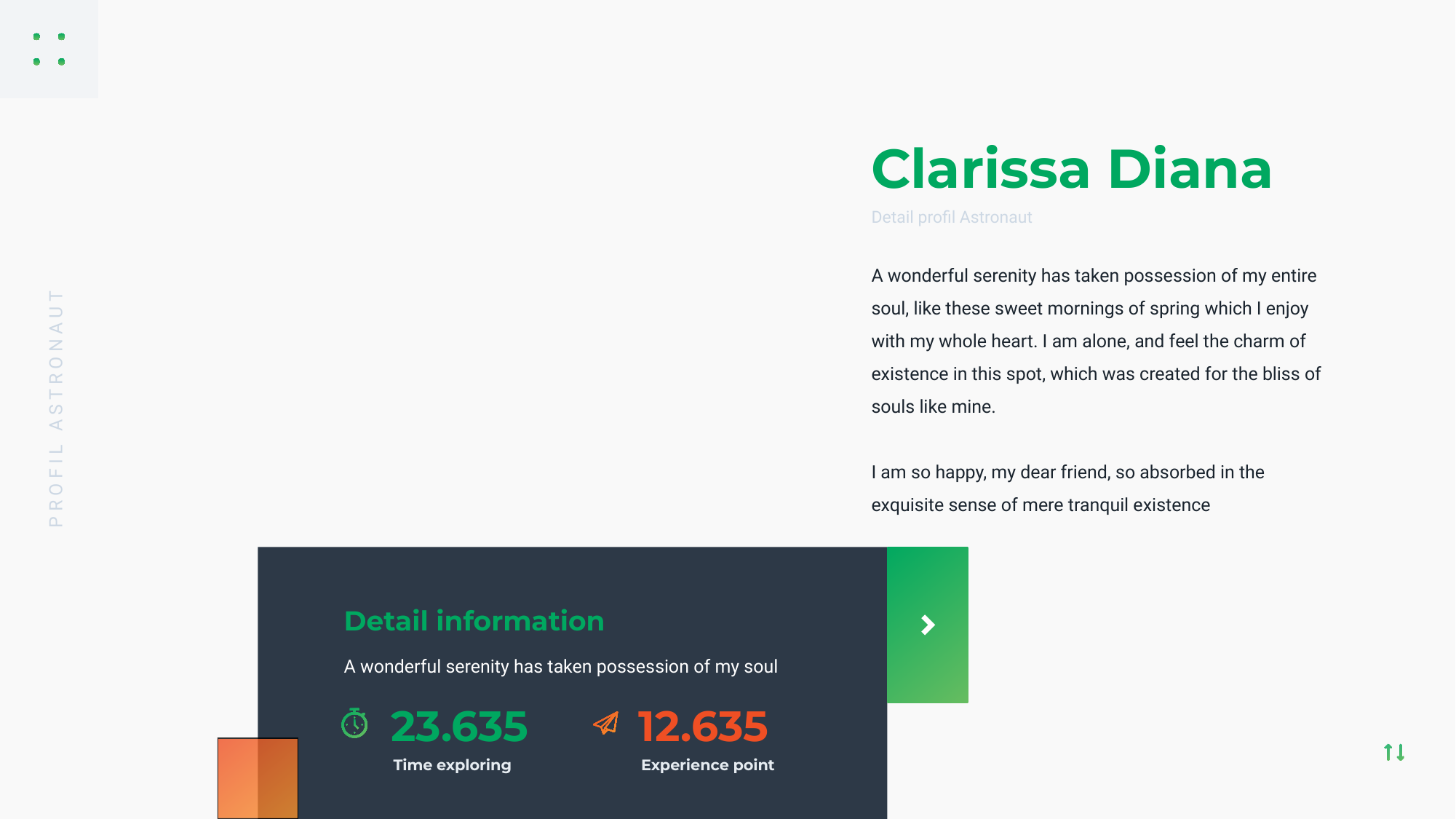

Clarissa Diana
Detail profil Astronaut
A wonderful serenity has taken possession of my entire soul, like these sweet mornings of spring which I enjoy with my whole heart. I am alone, and feel the charm of existence in this spot, which was created for the bliss of souls like mine.

I am so happy, my dear friend, so absorbed in the exquisite sense of mere tranquil existence
P R O F I L   A S T R O N A U T

Detail information
A wonderful serenity has taken possession of my soul
23.635
12.635

Time exploring
Experience point